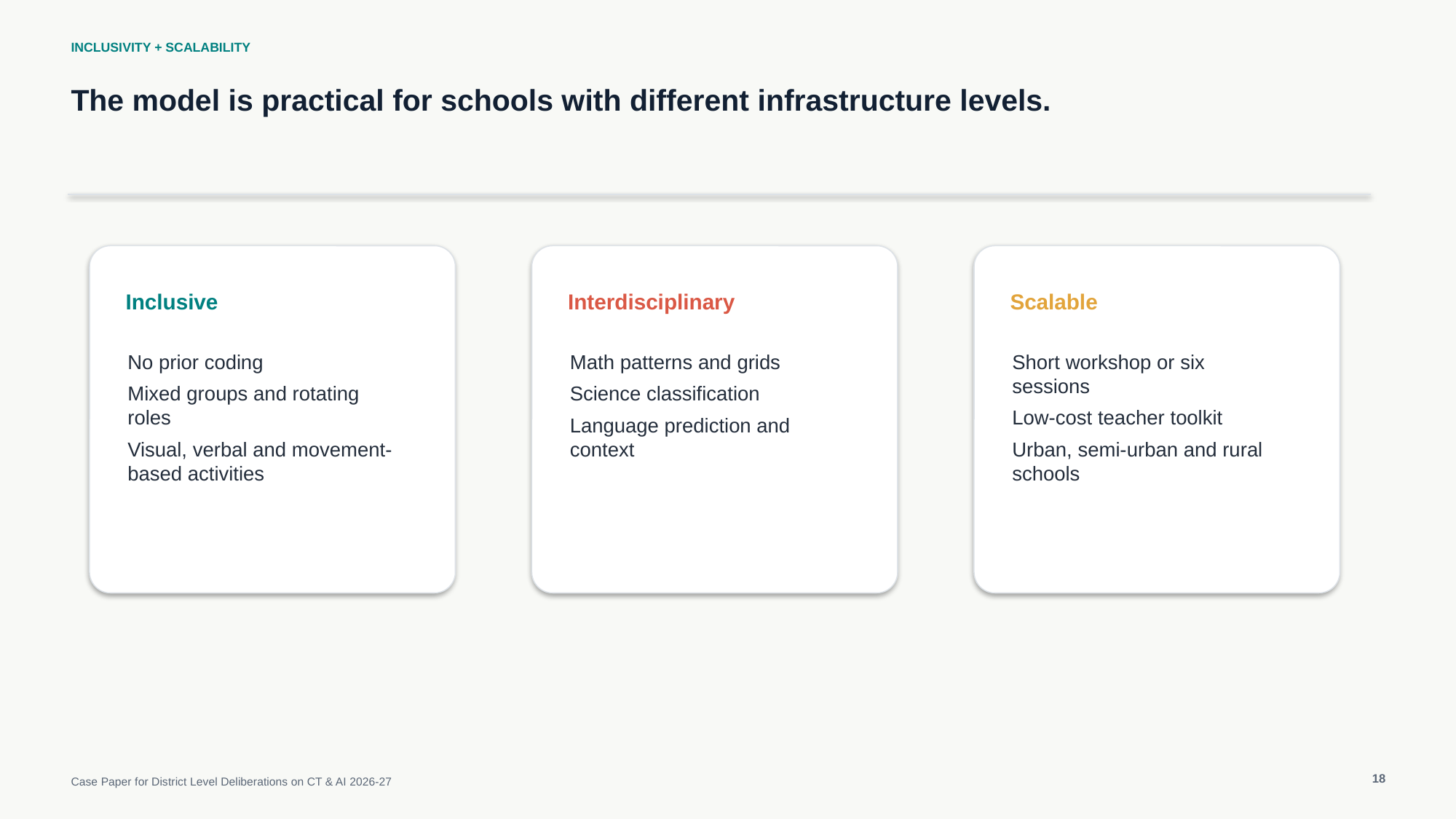

INCLUSIVITY + SCALABILITY
The model is practical for schools with different infrastructure levels.

Inclusive
Interdisciplinary
Scalable
No prior coding
Mixed groups and rotating roles
Visual, verbal and movement-based activities
Math patterns and grids
Science classification
Language prediction and context
Short workshop or six sessions
Low-cost teacher toolkit
Urban, semi-urban and rural schools
18
Case Paper for District Level Deliberations on CT & AI 2026-27